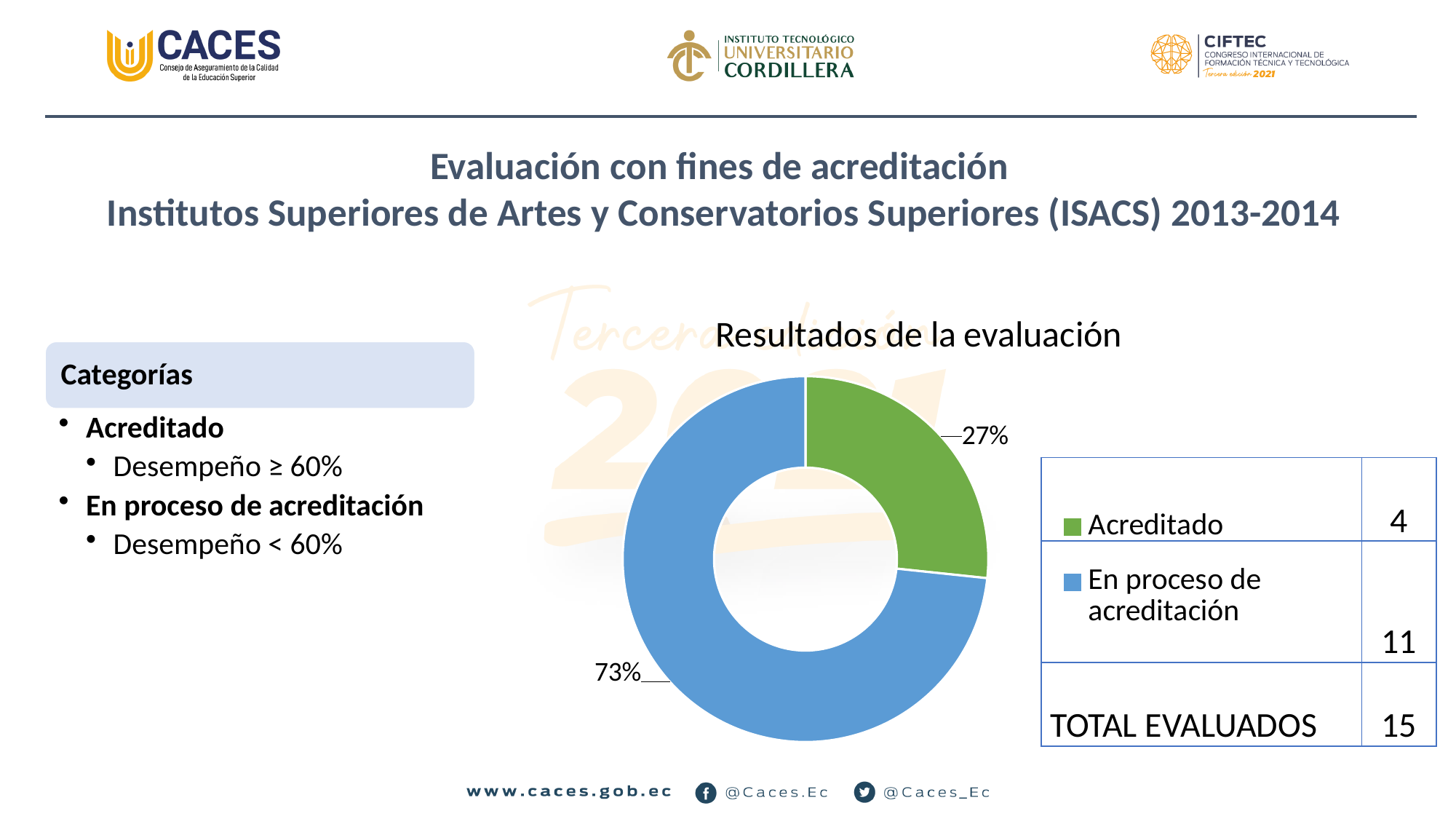

Evaluación con fines de acreditación
Institutos Superiores de Artes y Conservatorios Superiores (ISACS) 2013-2014
Categorías
Acreditado
Desempeño ≥ 60%
En proceso de acreditación
Desempeño < 60%

### Chart: Resultados de la evaluación

| Category |  |
|---|---|
| Acreditado | 4.0 |
| En proceso de acreditación | 11.0 |
|  | 4 |
| --- | --- |
|  | 11 |
| TOTAL EVALUADOS | 15 |